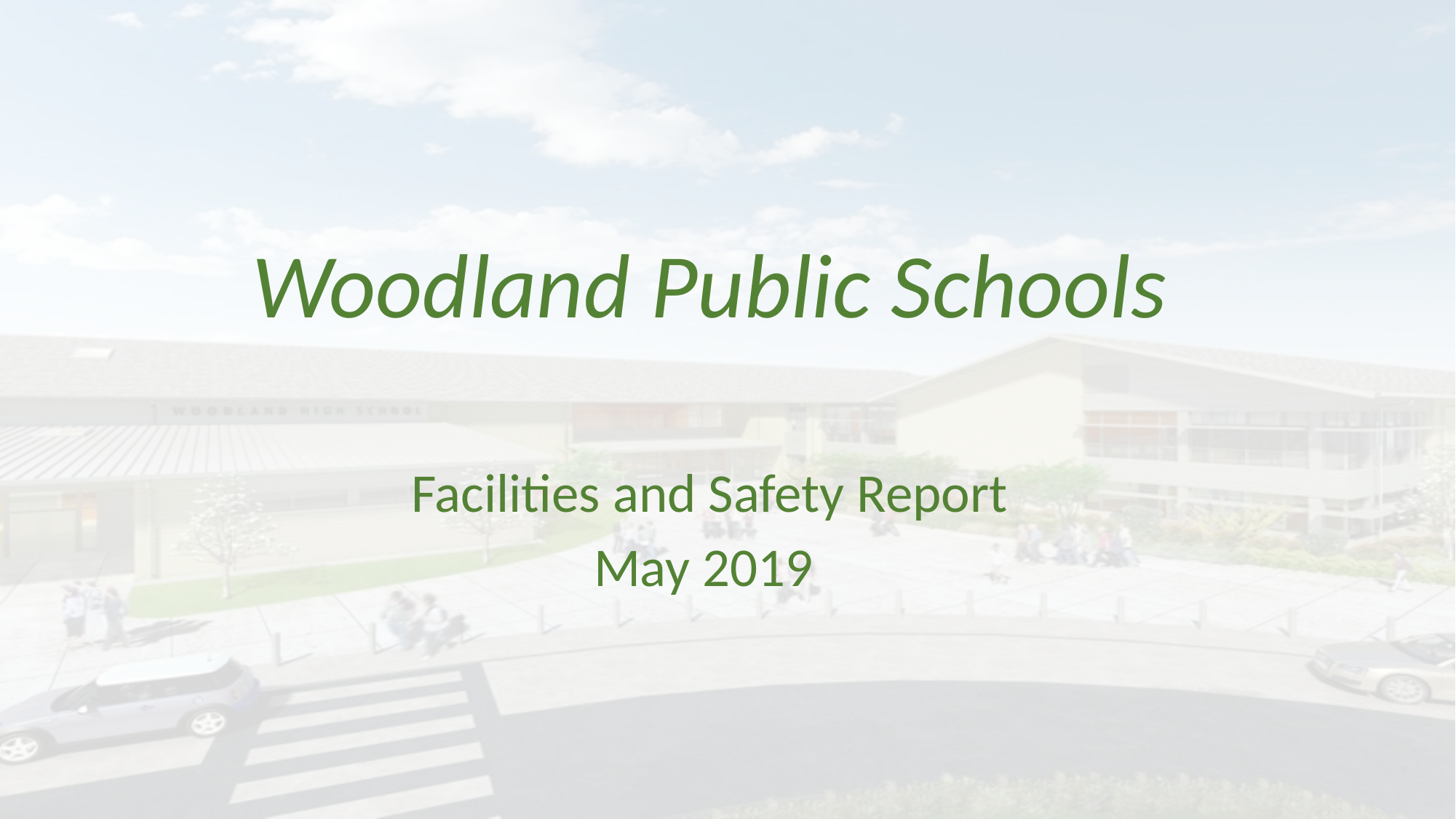

# Woodland Public Schools
Facilities and Safety Report
May 2019